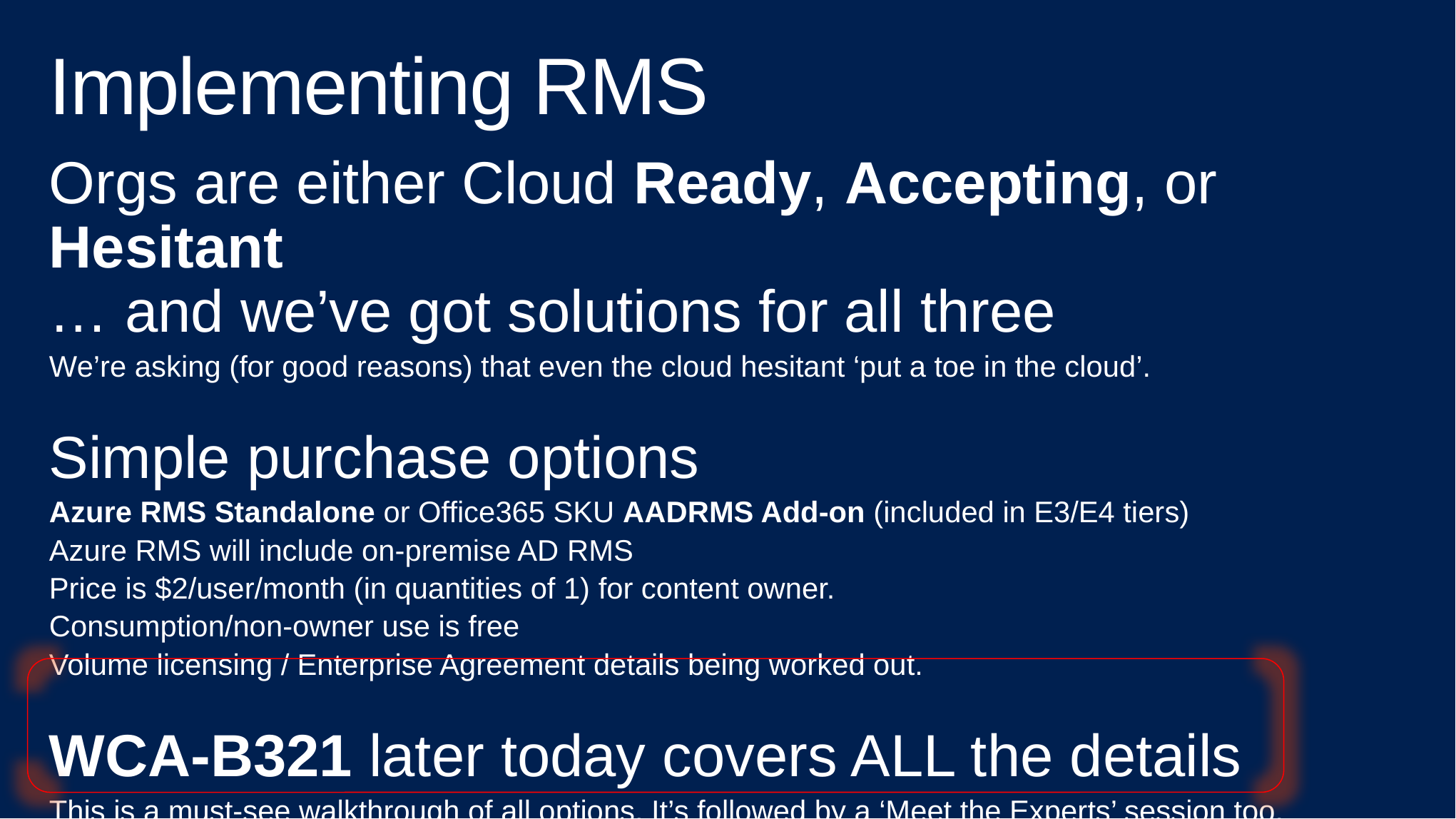

# Implementing RMS
Orgs are either Cloud Ready, Accepting, or Hesitant
… and we’ve got solutions for all three
We’re asking (for good reasons) that even the cloud hesitant ‘put a toe in the cloud’.
Simple purchase options
Azure RMS Standalone or Office365 SKU AADRMS Add-on (included in E3/E4 tiers)
Azure RMS will include on-premise AD RMS
Price is $2/user/month (in quantities of 1) for content owner.
Consumption/non-owner use is free
Volume licensing / Enterprise Agreement details being worked out.
WCA-B321 later today covers ALL the details
This is a must-see walkthrough of all options. It’s followed by a ‘Meet the Experts’ session too.